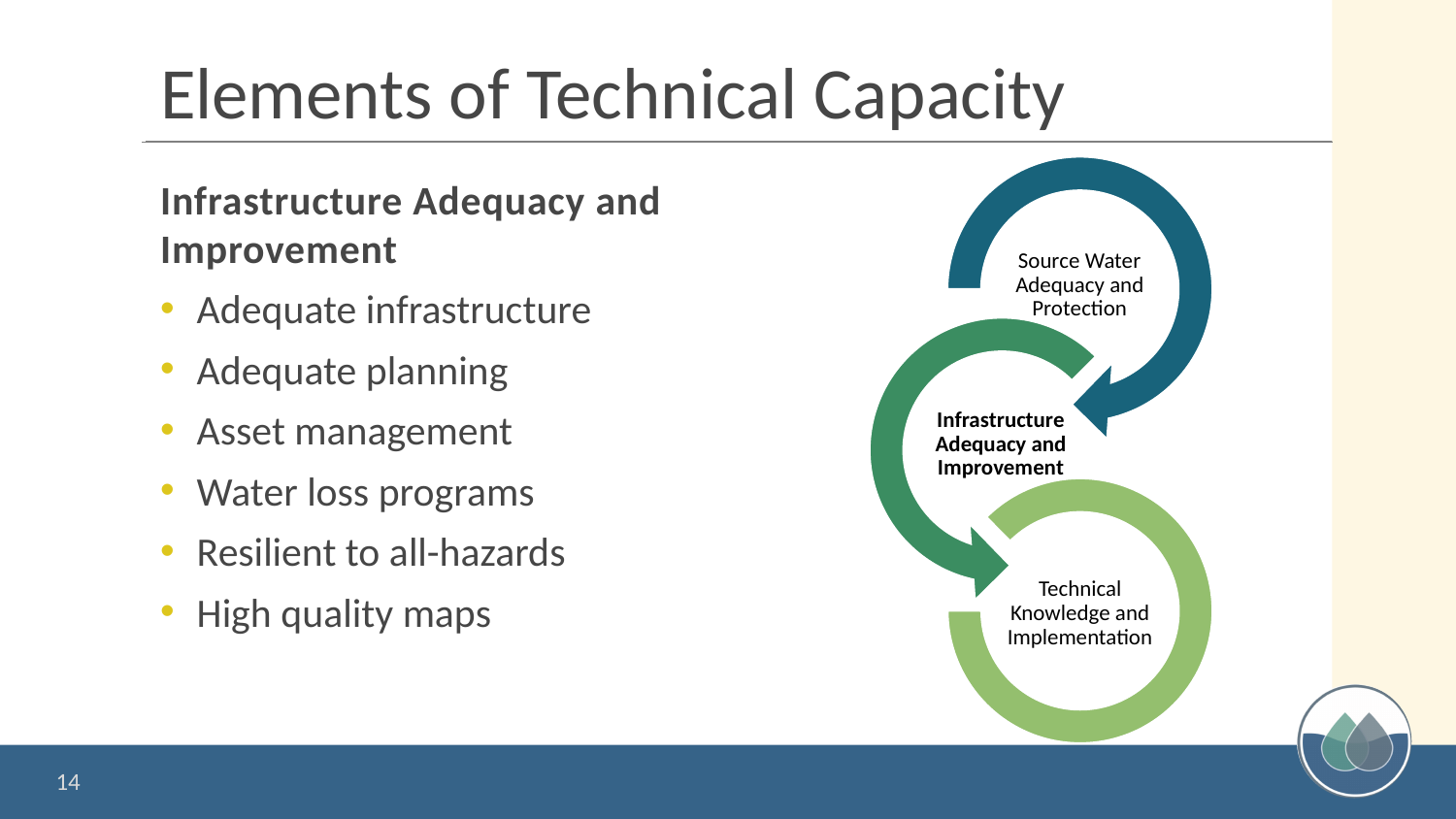

# Elements of Technical Capacity
Source Water Adequacy and Protection
Infrastructure Adequacy and Improvement
Technical Knowledge and Implementation
Infrastructure Adequacy and Improvement
Adequate infrastructure
Adequate planning
Asset management
Water loss programs
Resilient to all-hazards
High quality maps
14